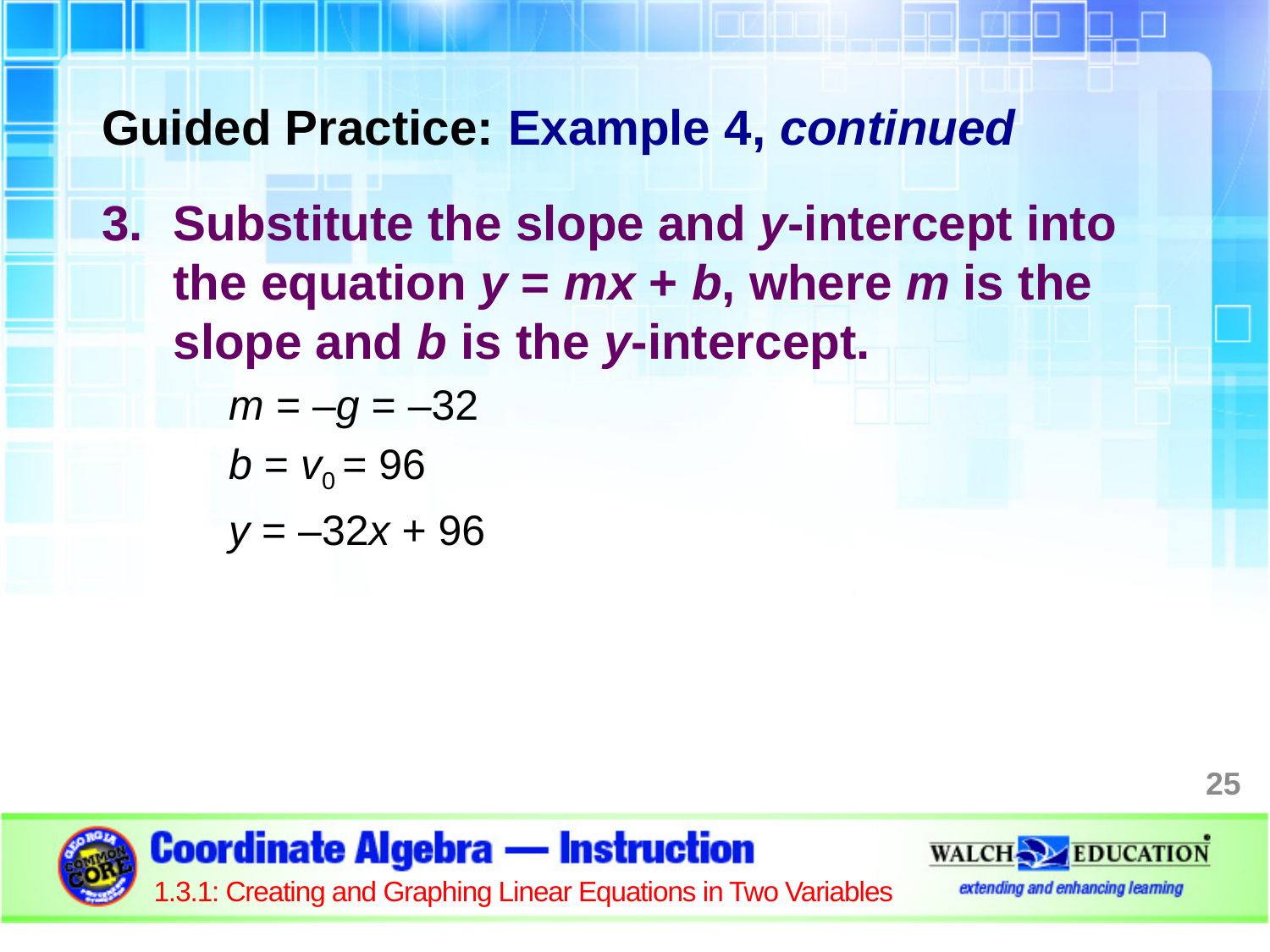

Guided Practice: Example 4, continued

Substitute the slope and y-intercept into the equation y = mx + b, where m is the slope and b is the y-intercept.
m = –g = –32
b = v0 = 96
y = –32x + 96
25
1.3.1: Creating and Graphing Linear Equations in Two Variables